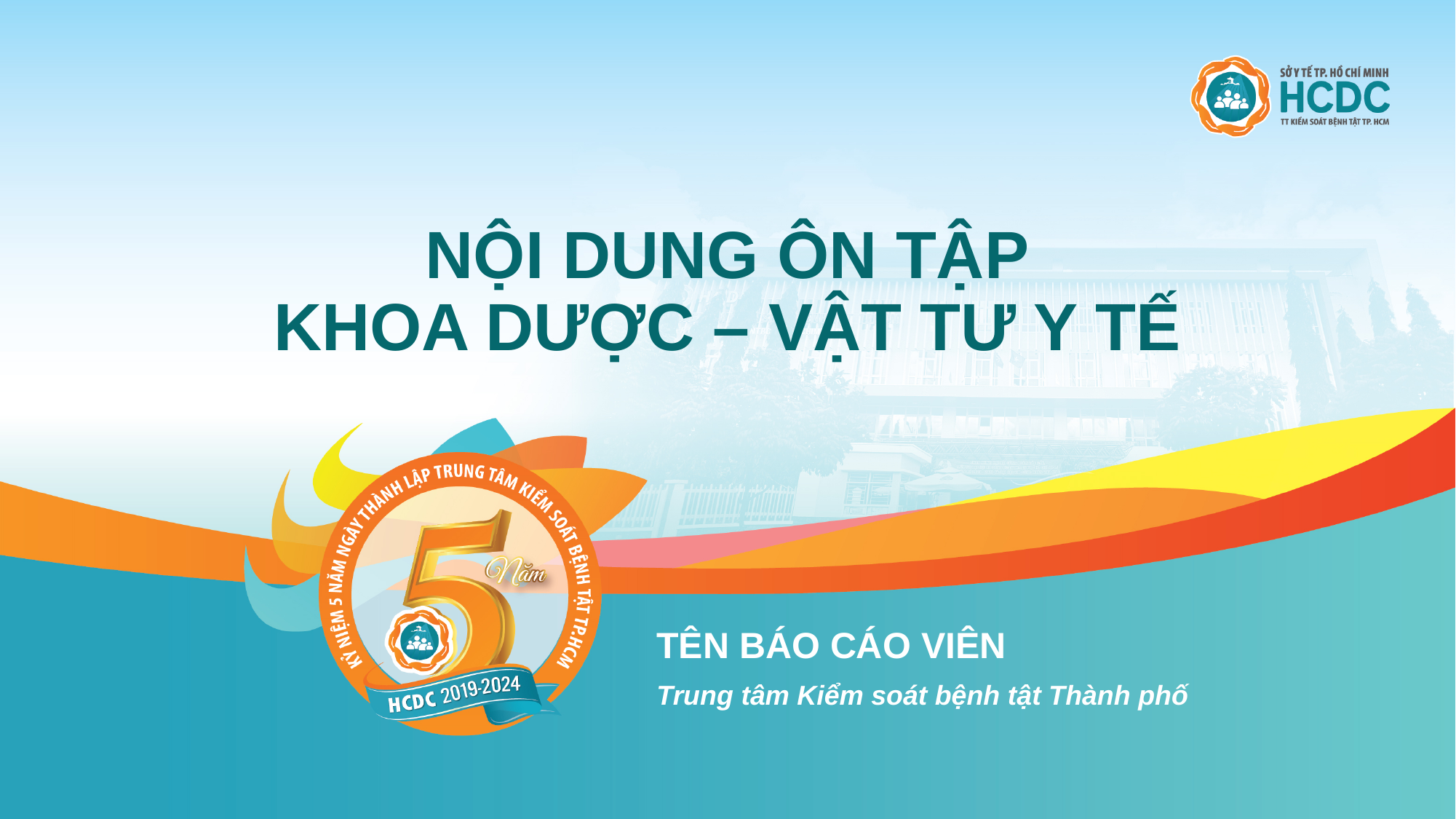

# NỘI DUNG ÔN TẬP KHOA DƯỢC – VẬT TƯ Y TẾ
TÊN BÁO CÁO VIÊN
Trung tâm Kiểm soát bệnh tật Thành phố